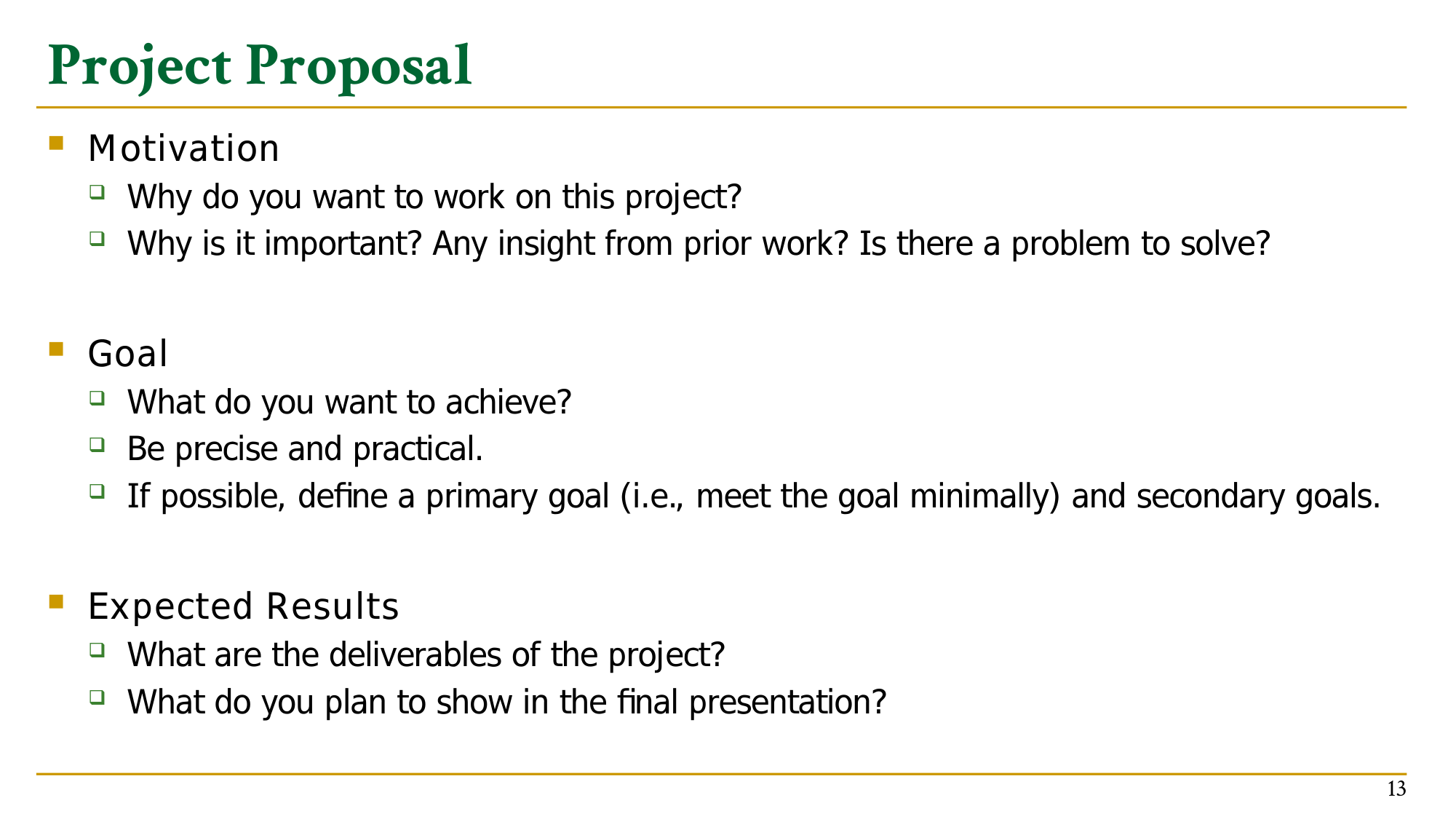

# Project Proposal
Motivation
Why do you want to work on this project?
Why is it important? Any insight from prior work? Is there a problem to solve?

Goal
What do you want to achieve?
Be precise and practical.
If possible, define a primary goal (i.e., meet the goal minimally) and secondary goals.

Expected Results
What are the deliverables of the project?
What do you plan to show in the final presentation?
13